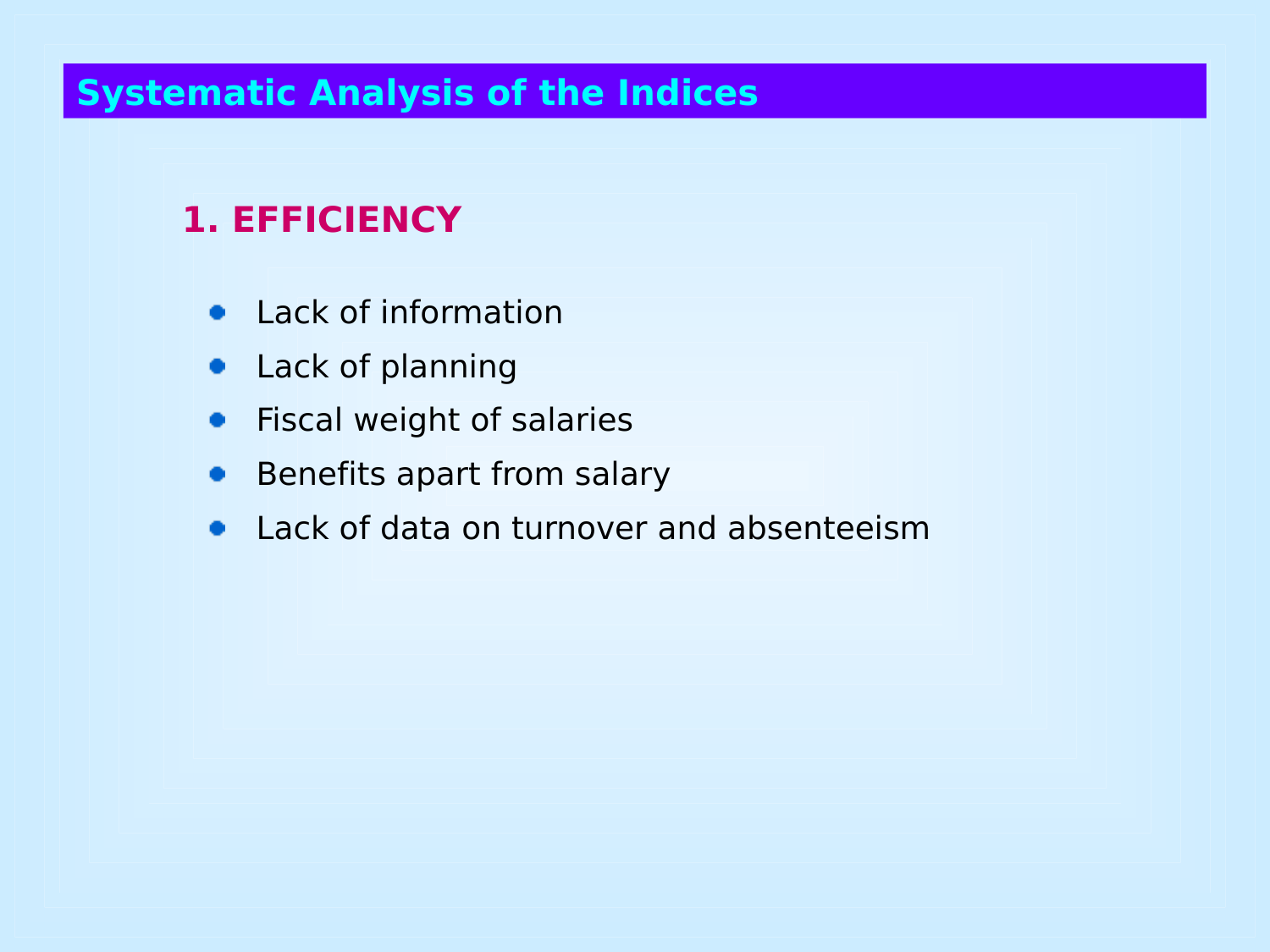

Systematic Analysis of the Indices
1. EFFICIENCY
Lack of information
Lack of planning
Fiscal weight of salaries
Benefits apart from salary
Lack of data on turnover and absenteeism